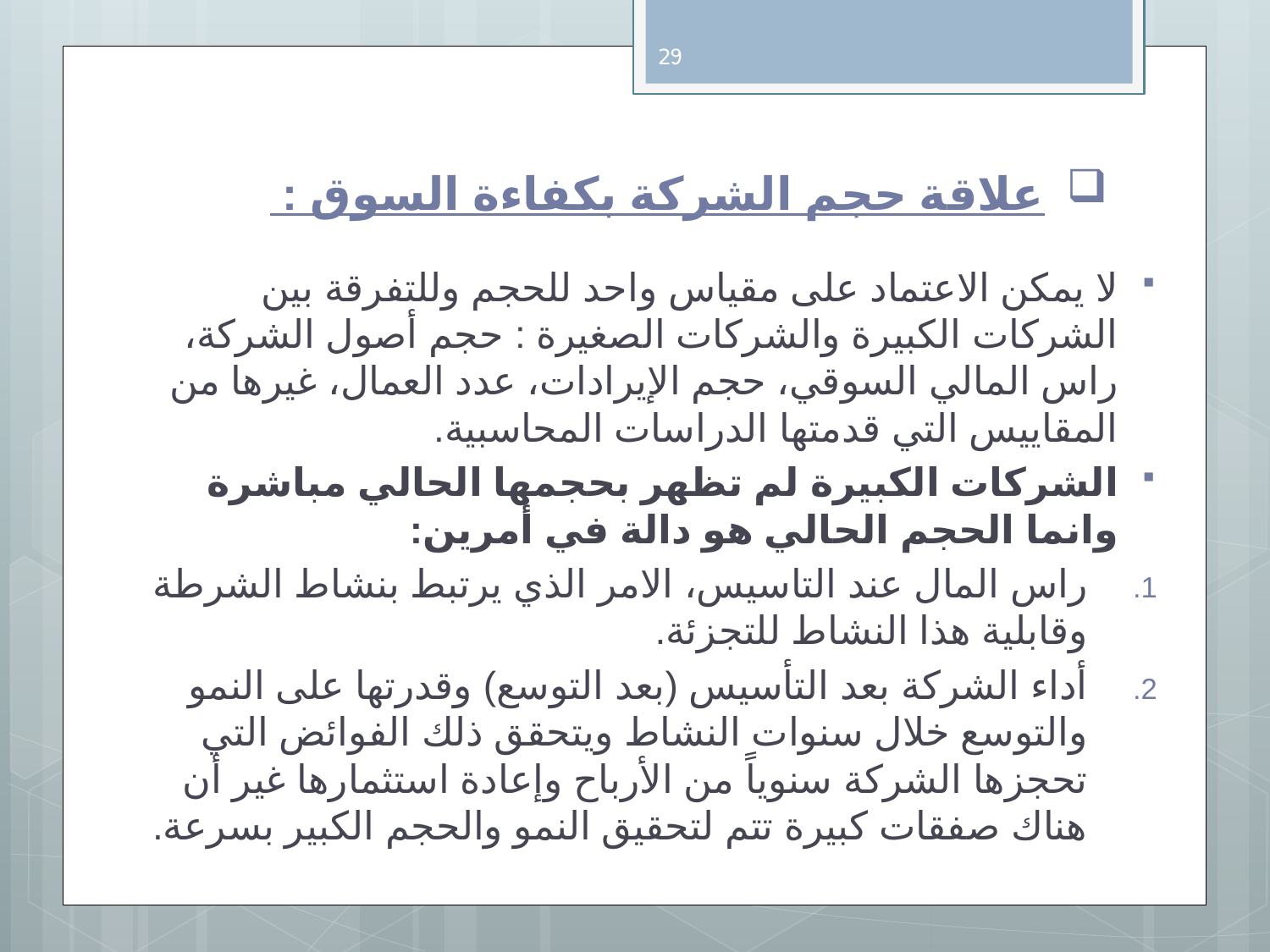

29
# علاقة حجم الشركة بكفاءة السوق :
لا يمكن الاعتماد على مقياس واحد للحجم وللتفرقة بين الشركات الكبيرة والشركات الصغيرة : حجم أصول الشركة، راس المالي السوقي، حجم الإيرادات، عدد العمال، غيرها من المقاييس التي قدمتها الدراسات المحاسبية.
الشركات الكبيرة لم تظهر بحجمها الحالي مباشرة وانما الحجم الحالي هو دالة في أمرين:
راس المال عند التاسيس، الامر الذي يرتبط بنشاط الشرطة وقابلية هذا النشاط للتجزئة.
أداء الشركة بعد التأسيس (بعد التوسع) وقدرتها على النمو والتوسع خلال سنوات النشاط ويتحقق ذلك الفوائض التي تحجزها الشركة سنوياً من الأرباح وإعادة استثمارها غير أن هناك صفقات كبيرة تتم لتحقيق النمو والحجم الكبير بسرعة.